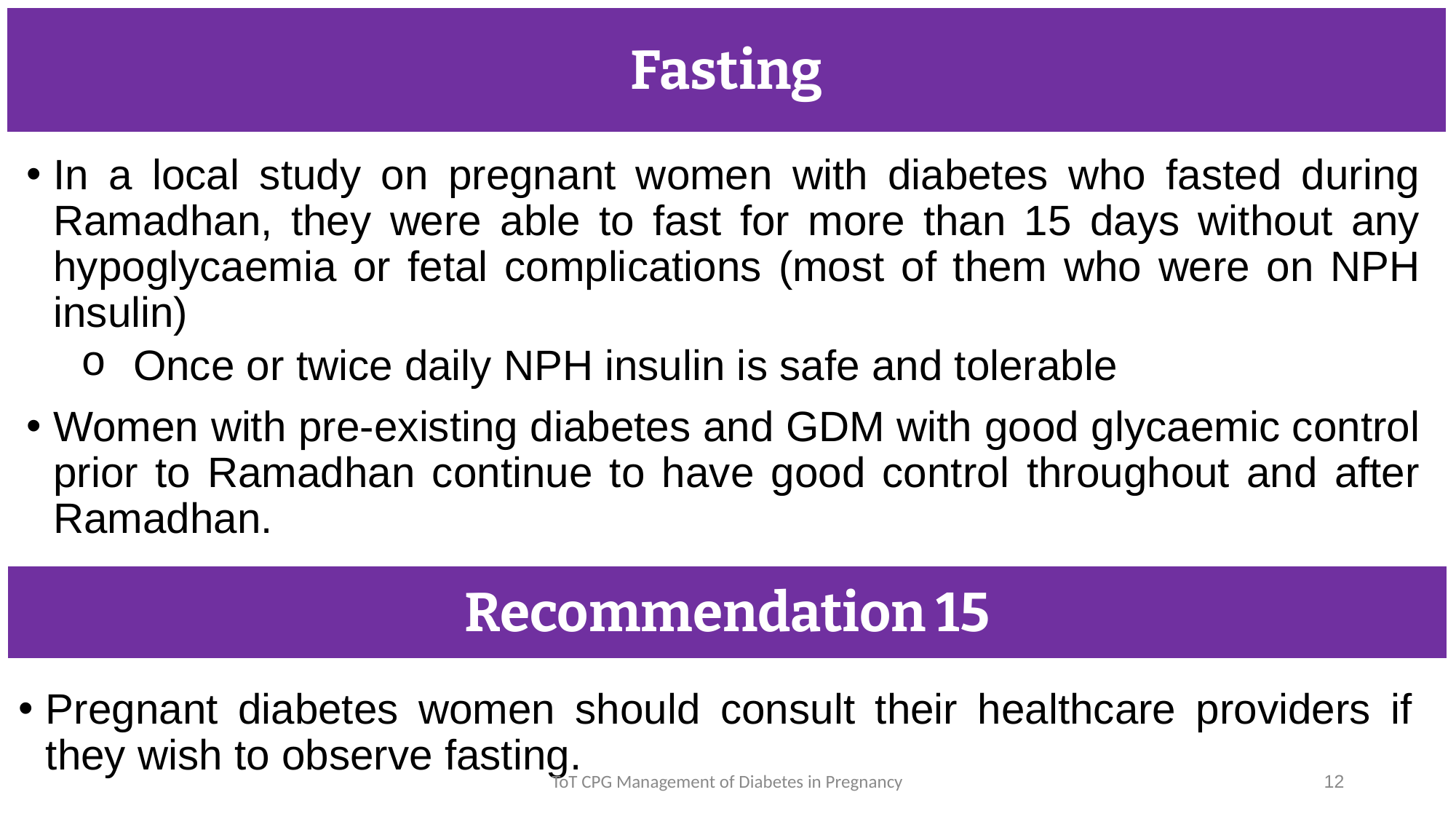

| Fasting |
| --- |
In a local study on pregnant women with diabetes who fasted during Ramadhan, they were able to fast for more than 15 days without any hypoglycaemia or fetal complications (most of them who were on NPH insulin)
Once or twice daily NPH insulin is safe and tolerable
Women with pre-existing diabetes and GDM with good glycaemic control prior to Ramadhan continue to have good control throughout and after Ramadhan.
| Recommendation 15 |
| --- |
Pregnant diabetes women should consult their healthcare providers if they wish to observe fasting.
ToT CPG Management of Diabetes in Pregnancy
12